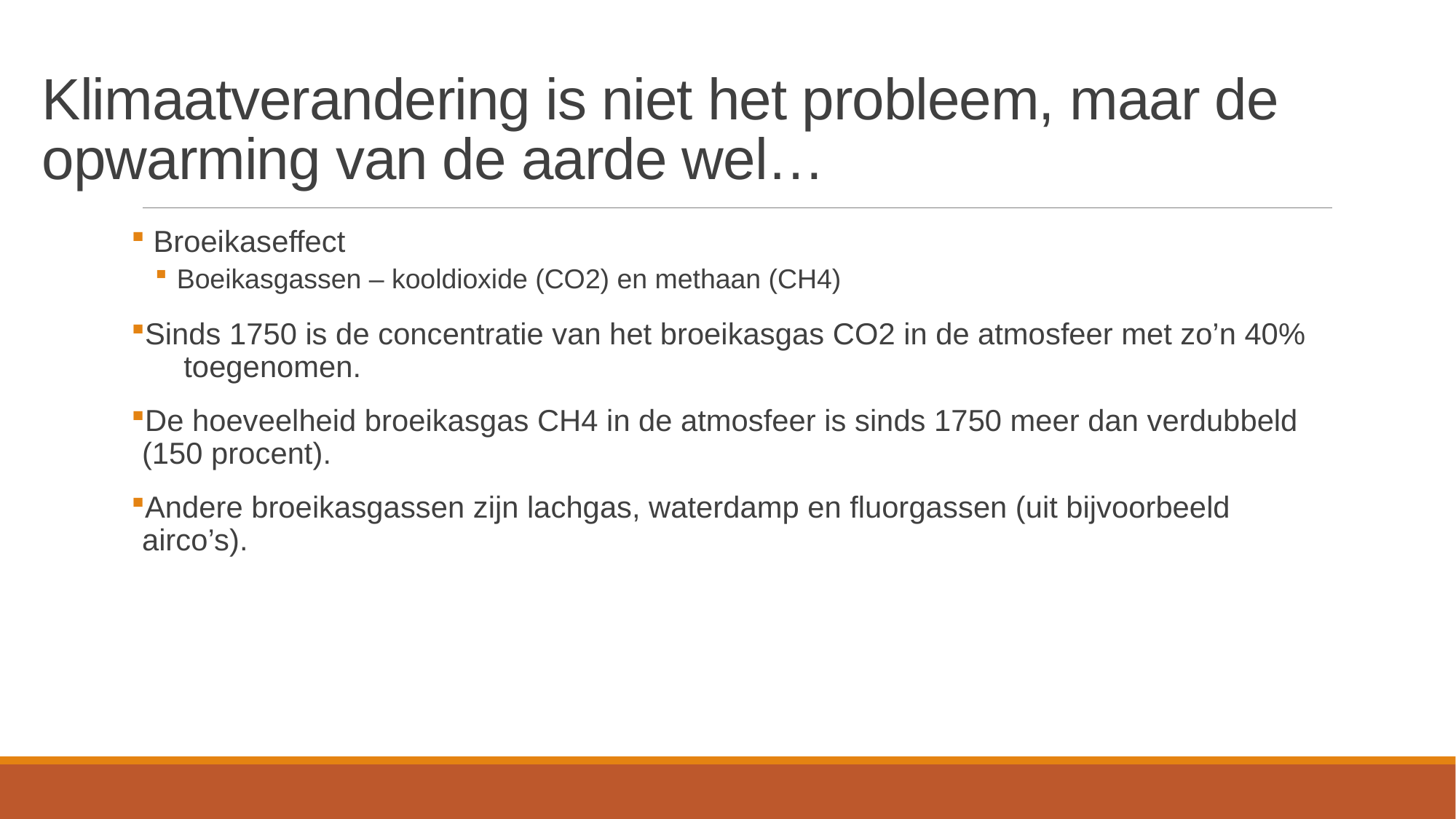

# Klimaatverandering is niet het probleem, maar de opwarming van de aarde wel…
 Broeikaseffect
Boeikasgassen – kooldioxide (CO2) en methaan (CH4)
Sinds 1750 is de concentratie van het broeikasgas CO2 in de atmosfeer met zo’n 40%         toegenomen.
De hoeveelheid broeikasgas CH4 in de atmosfeer is sinds 1750 meer dan verdubbeld (150 procent).
Andere broeikasgassen zijn lachgas, waterdamp en fluorgassen (uit bijvoorbeeld airco’s).